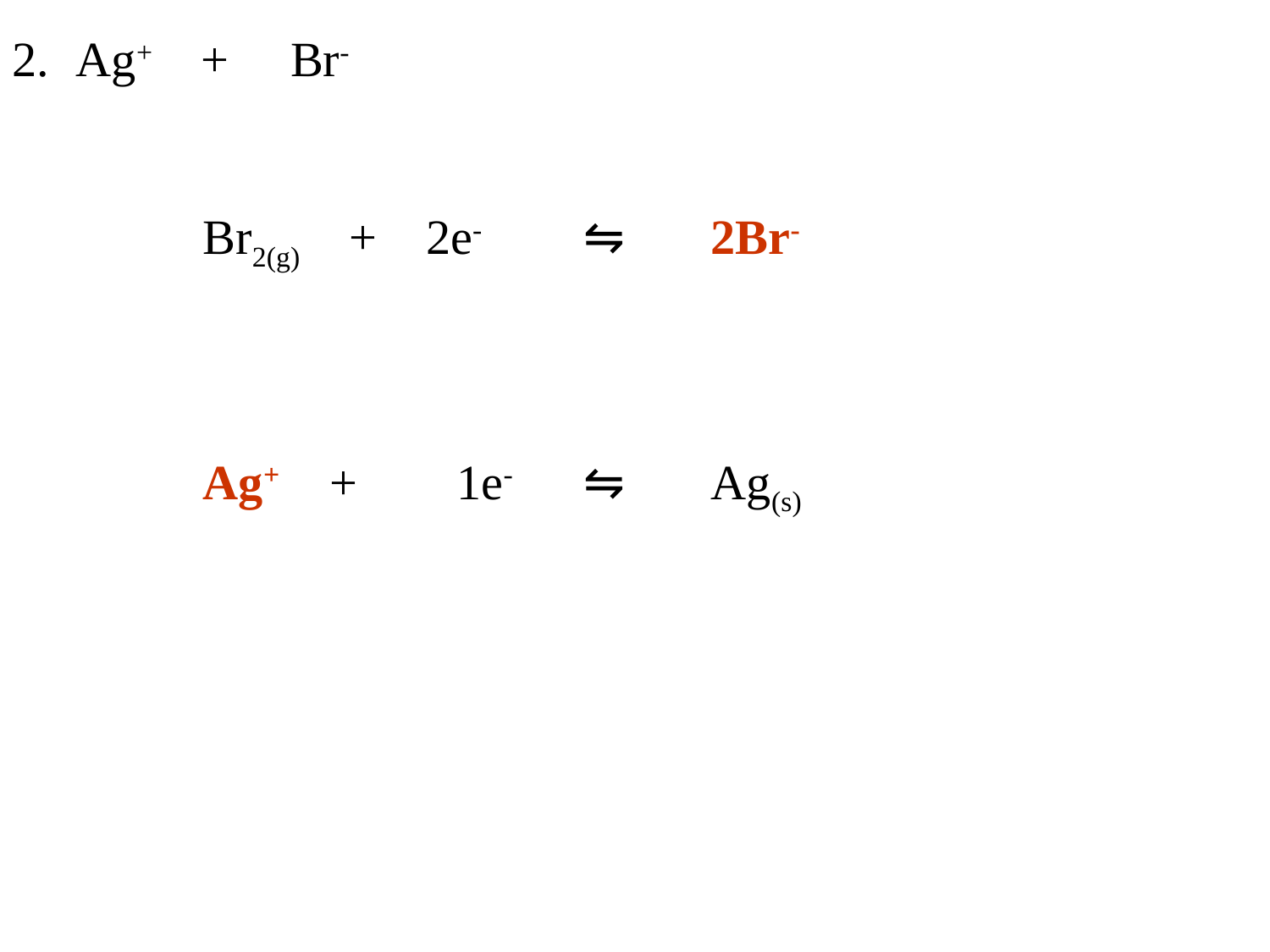

Ag+    +     Br-

		Br2(g)    +    2e-	⇋	2Br-

		Ag+	+	1e-	⇋	Ag(s)